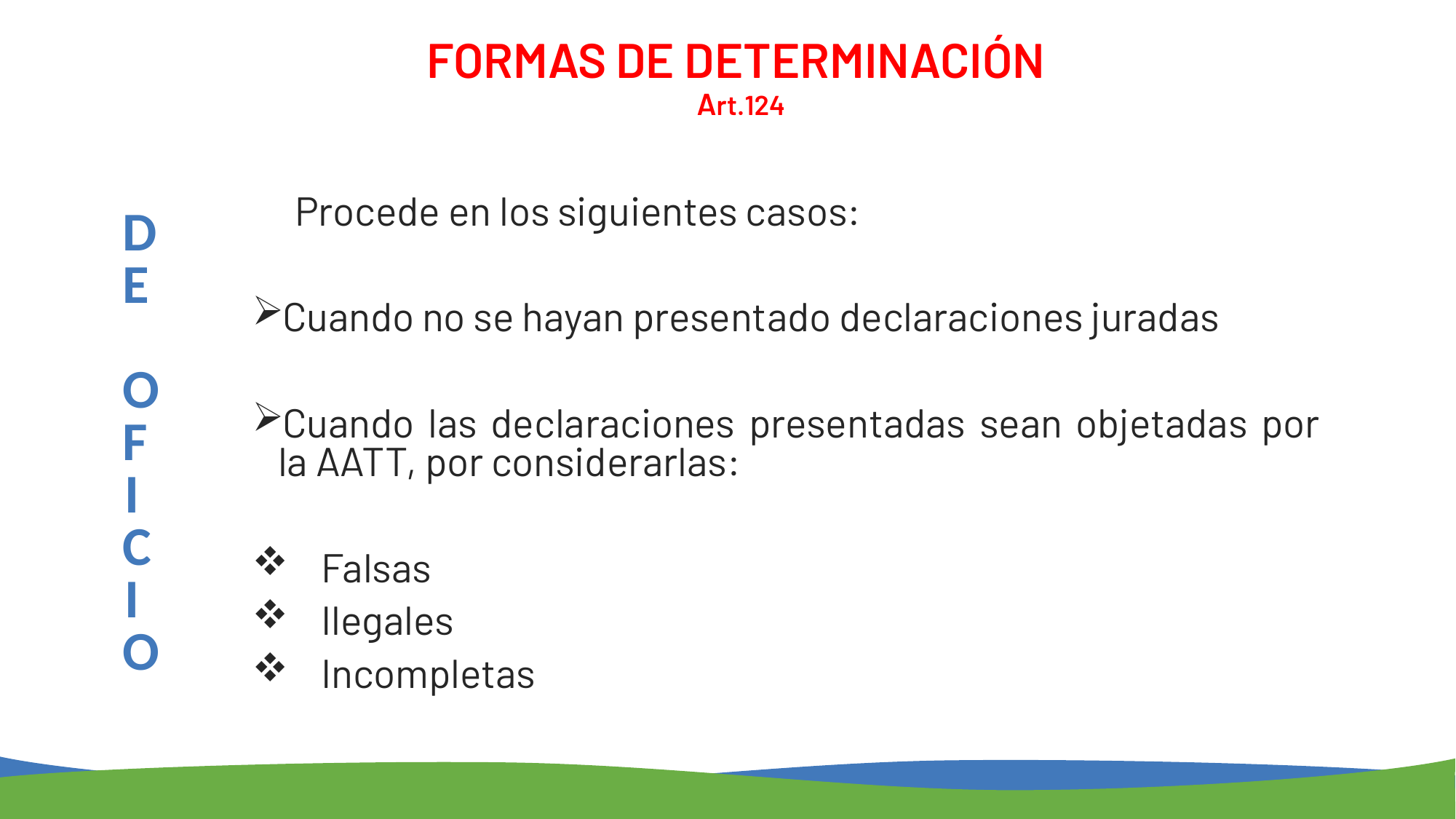

FORMAS DE DETERMINACIÓN
Art.124
      Procede en los siguientes casos:

Cuando no se hayan presentado declaraciones juradas

Cuando las declaraciones presentadas sean objetadas por la AATT, por considerarlas:

Falsas
Ilegales
Incompletas
DE
 OF
I
C
IO